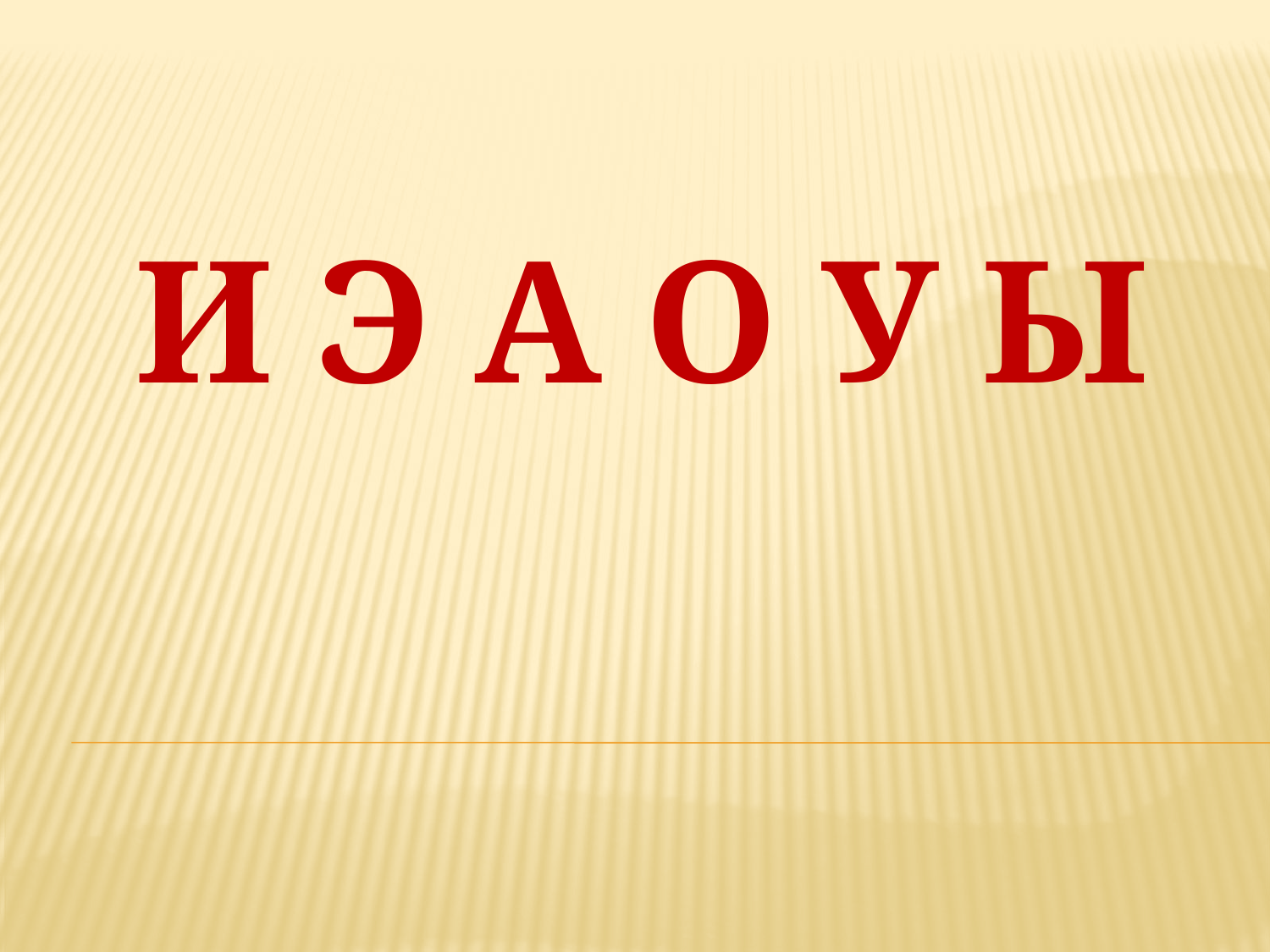

И Э А О У Ы
#